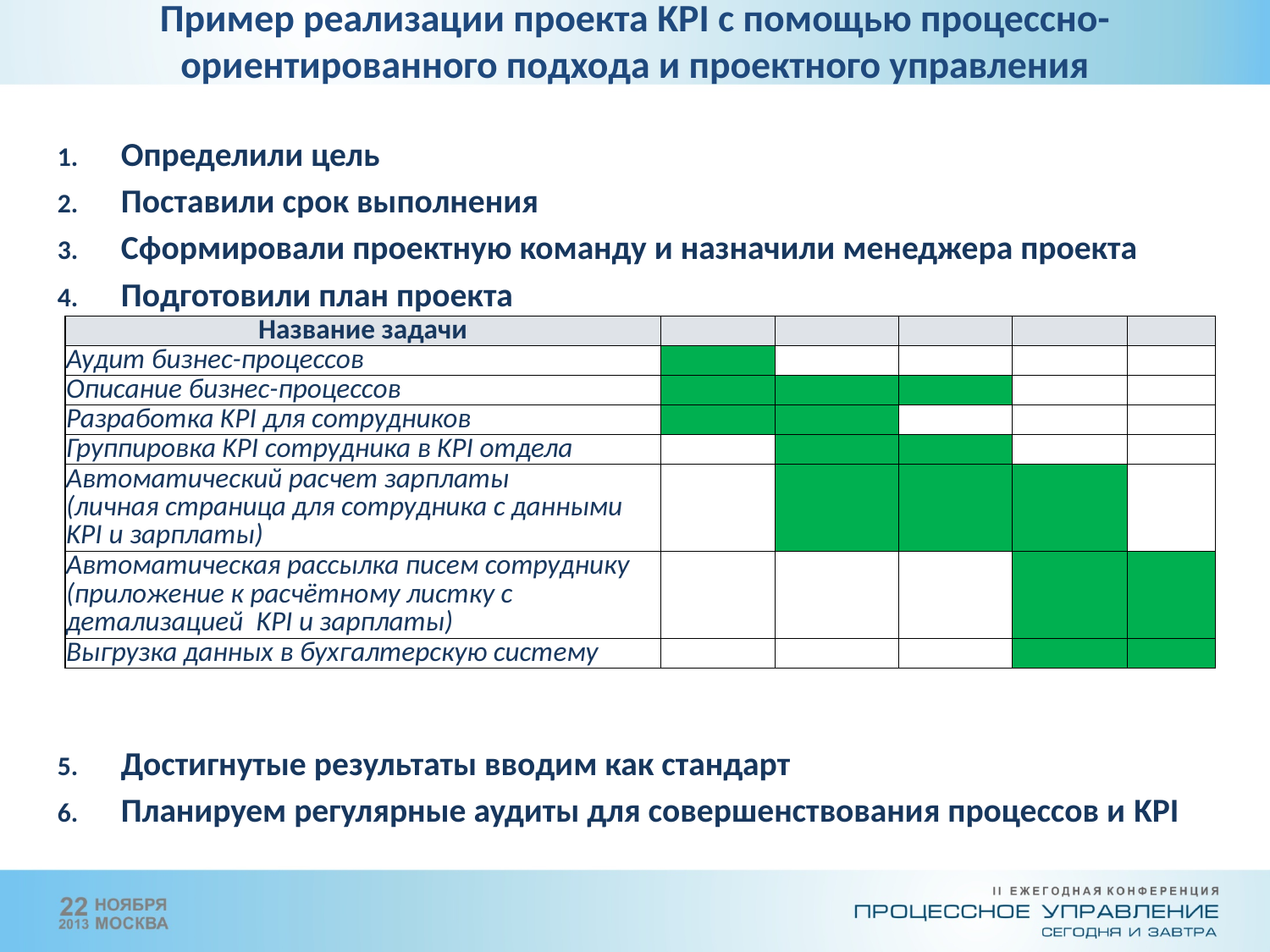

Пример реализации проекта KPI с помощью процессно-ориентированного подхода и проектного управления

Определили цель
Поставили срок выполнения
Сформировали проектную команду и назначили менеджера проекта
Подготовили план проекта

Достигнутые результаты вводим как стандарт
Планируем регулярные аудиты для совершенствования процессов и KPI
| Название задачи |  |  |  |  |  |
| --- | --- | --- | --- | --- | --- |
| Аудит бизнес-процессов |  |  |  |  |  |
| Описание бизнес-процессов |  |  |  |  |  |
| Разработка KPI для сотрудников |  |  |  |  |  |
| Группировка KPI сотрудника в KPI отдела |  |  |  |  |  |
| Автоматический расчет зарплаты (личная страница для сотрудника с данными KPI и зарплаты) |  |  |  |  |  |
| Автоматическая рассылка писем сотруднику (приложение к расчётному листку с детализацией KPI и зарплаты) |  |  |  |  |  |
| Выгрузка данных в бухгалтерскую систему |  |  |  |  |  |